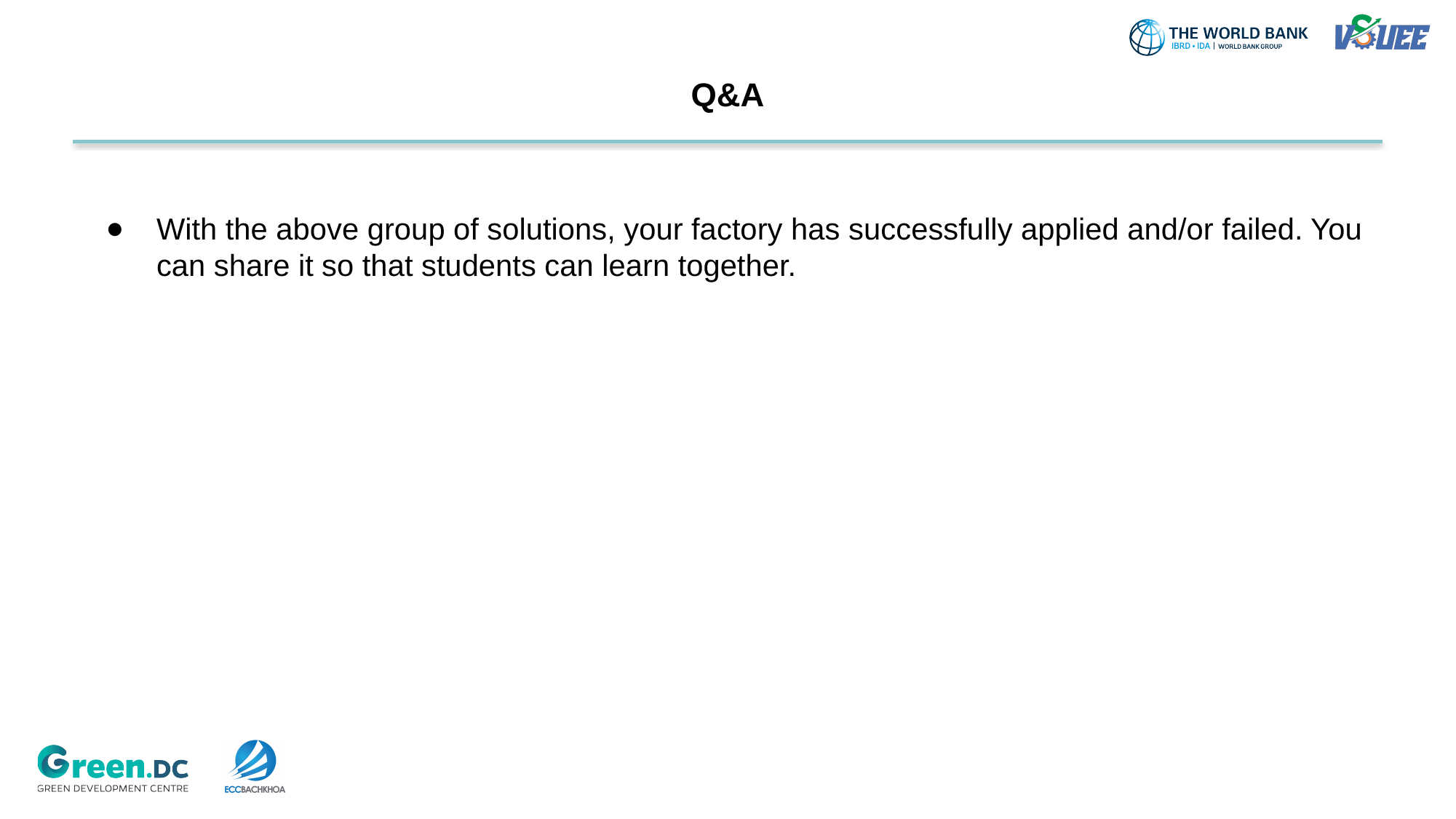

# Q&A
With the above group of solutions, your factory has successfully applied and/or failed. You can share it so that students can learn together.